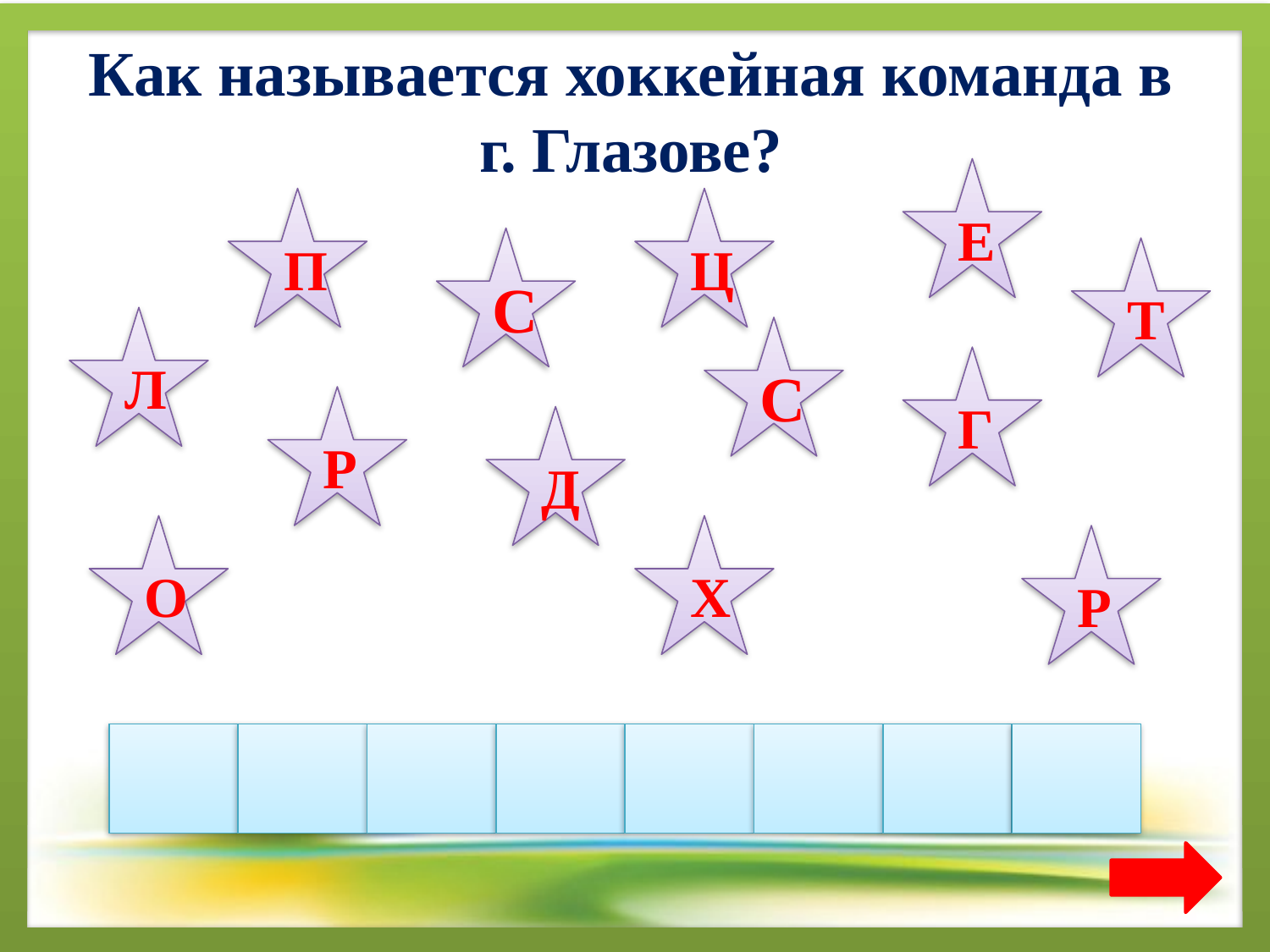

# Как называется хоккейная команда в г. Глазове?
Е
П
Ц
С
Т
Л
С
Г
Р
Д
О
Х
Р